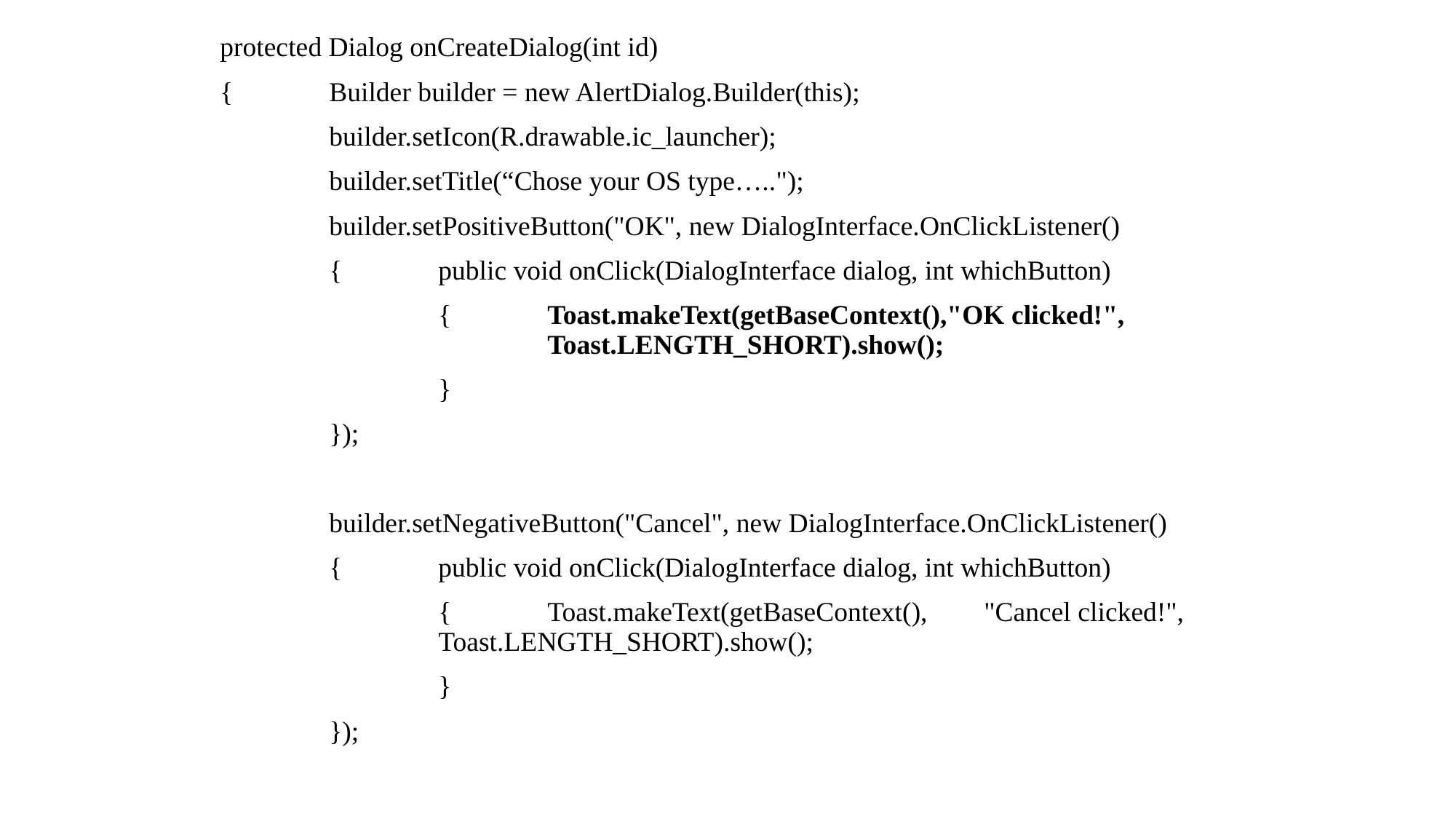

protected Dialog onCreateDialog(int id)
	{	Builder builder = new AlertDialog.Builder(this);
		builder.setIcon(R.drawable.ic_launcher);
		builder.setTitle(“Chose your OS type…..");
		builder.setPositiveButton("OK", new DialogInterface.OnClickListener()
		{	public void onClick(DialogInterface dialog, int whichButton)
			{	Toast.makeText(getBaseContext(),"OK clicked!", 						Toast.LENGTH_SHORT).show();
			}
		});

		builder.setNegativeButton("Cancel", new DialogInterface.OnClickListener()
		{	public void onClick(DialogInterface dialog, int whichButton)
			{	Toast.makeText(getBaseContext(),	"Cancel clicked!", 					Toast.LENGTH_SHORT).show();
			}
		});